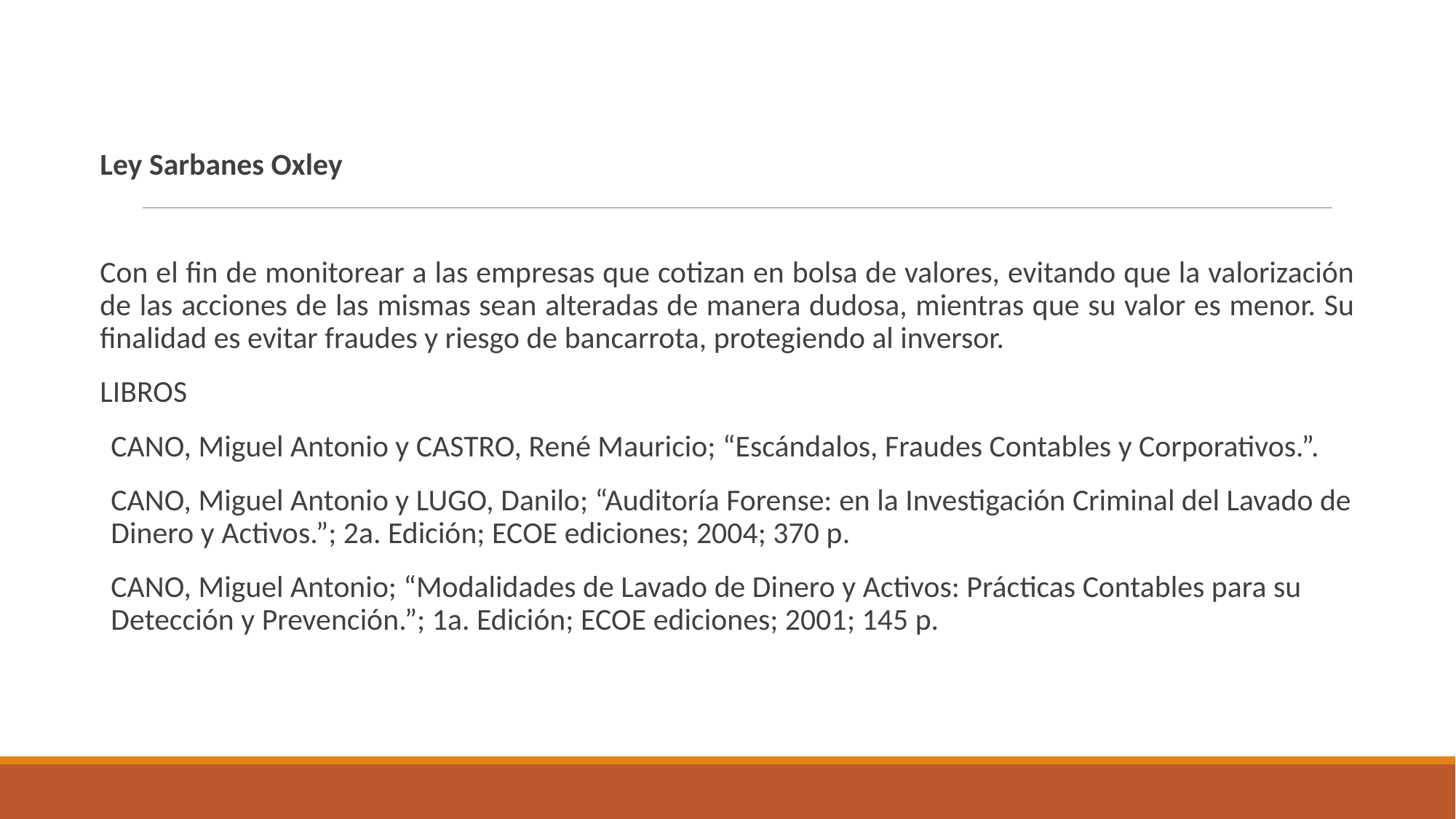

Ley Sarbanes Oxley

Con el fin de monitorear a las empresas que cotizan en bolsa de valores, evitando que la valorización de las acciones de las mismas sean alteradas de manera dudosa, mientras que su valor es menor. Su finalidad es evitar fraudes y riesgo de bancarrota, protegiendo al inversor.
LIBROS
CANO, Miguel Antonio y CASTRO, René Mauricio; “Escándalos, Fraudes Contables y Corporativos.”.
CANO, Miguel Antonio y LUGO, Danilo; “Auditoría Forense: en la Investigación Criminal del Lavado de Dinero y Activos.”; 2a. Edición; ECOE ediciones; 2004; 370 p.
CANO, Miguel Antonio; “Modalidades de Lavado de Dinero y Activos: Prácticas Contables para su Detección y Prevención.”; 1a. Edición; ECOE ediciones; 2001; 145 p.